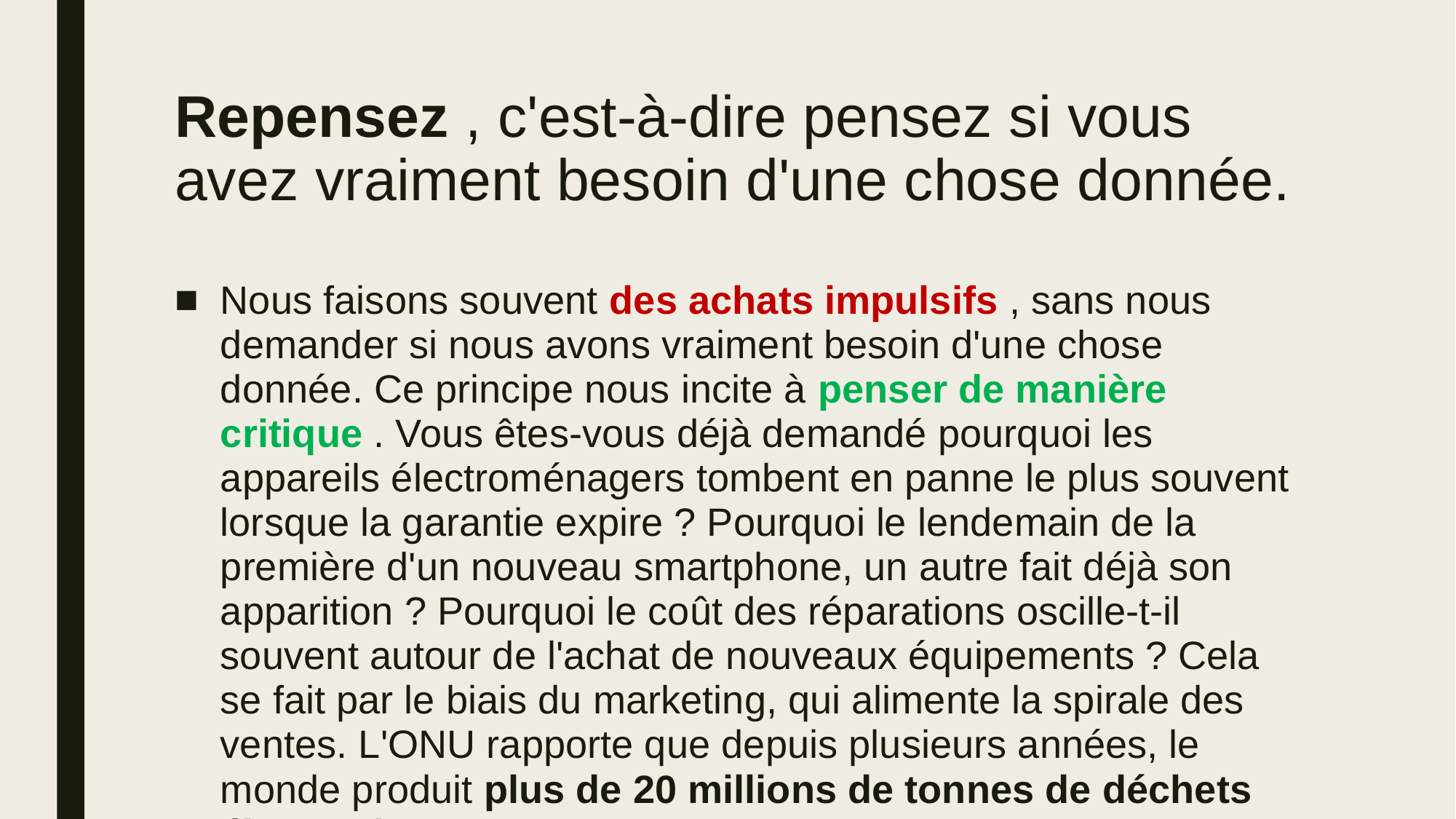

# Repensez , c'est-à-dire pensez si vous avez vraiment besoin d'une chose donnée.
Nous faisons souvent des achats impulsifs , sans nous demander si nous avons vraiment besoin d'une chose donnée. Ce principe nous incite à penser de manière critique . Vous êtes-vous déjà demandé pourquoi les appareils électroménagers tombent en panne le plus souvent lorsque la garantie expire ? Pourquoi le lendemain de la première d'un nouveau smartphone, un autre fait déjà son apparition ? Pourquoi le coût des réparations oscille-t-il souvent autour de l'achat de nouveaux équipements ? Cela se fait par le biais du marketing, qui alimente la spirale des ventes. L'ONU rapporte que depuis plusieurs années, le monde produit plus de 20 millions de tonnes de déchets électroniques par an.